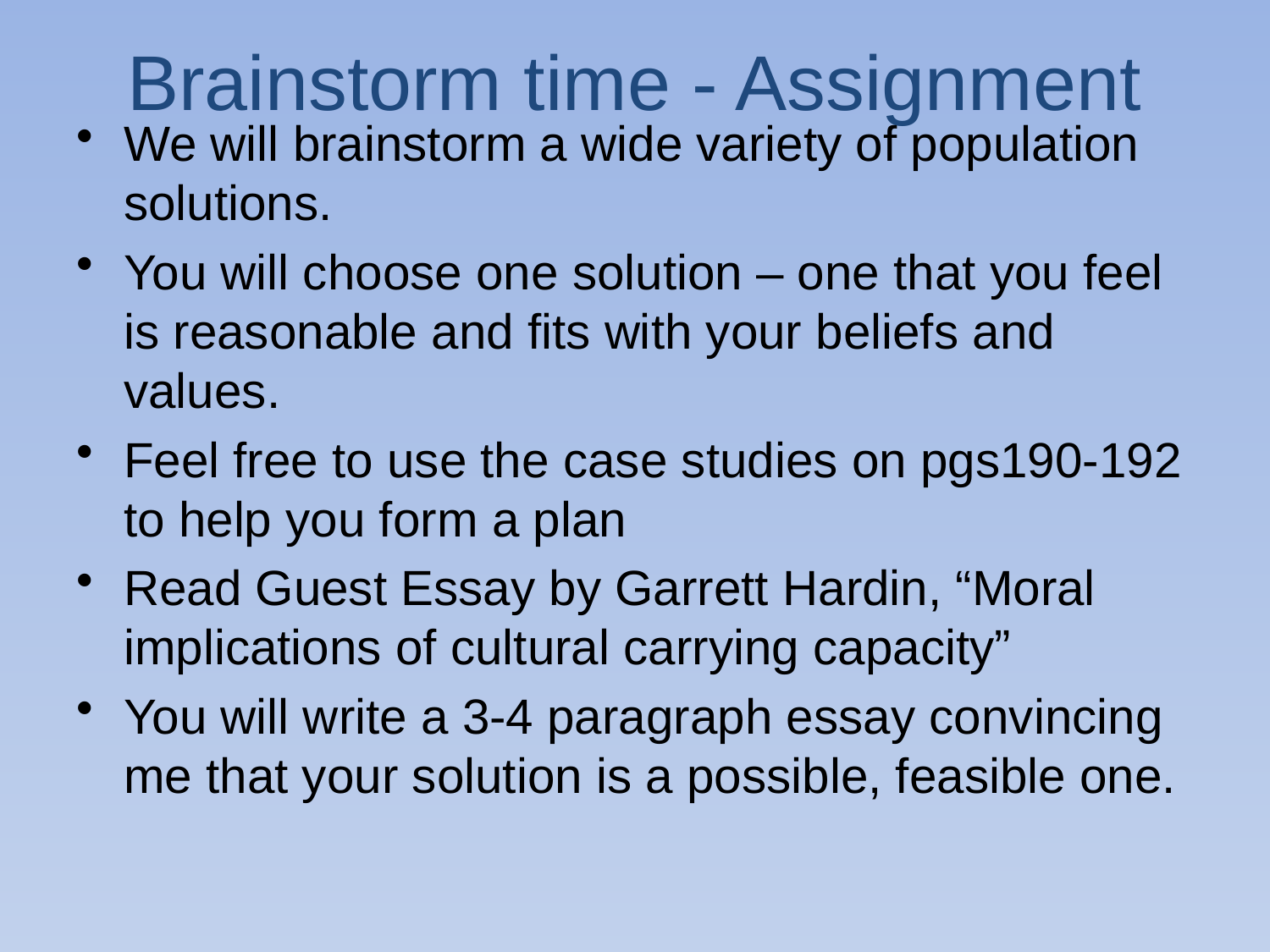

Brainstorm time - Assignment
We will brainstorm a wide variety of population solutions.
You will choose one solution – one that you feel is reasonable and fits with your beliefs and values.
Feel free to use the case studies on pgs190-192 to help you form a plan
Read Guest Essay by Garrett Hardin, “Moral implications of cultural carrying capacity”
You will write a 3-4 paragraph essay convincing me that your solution is a possible, feasible one.